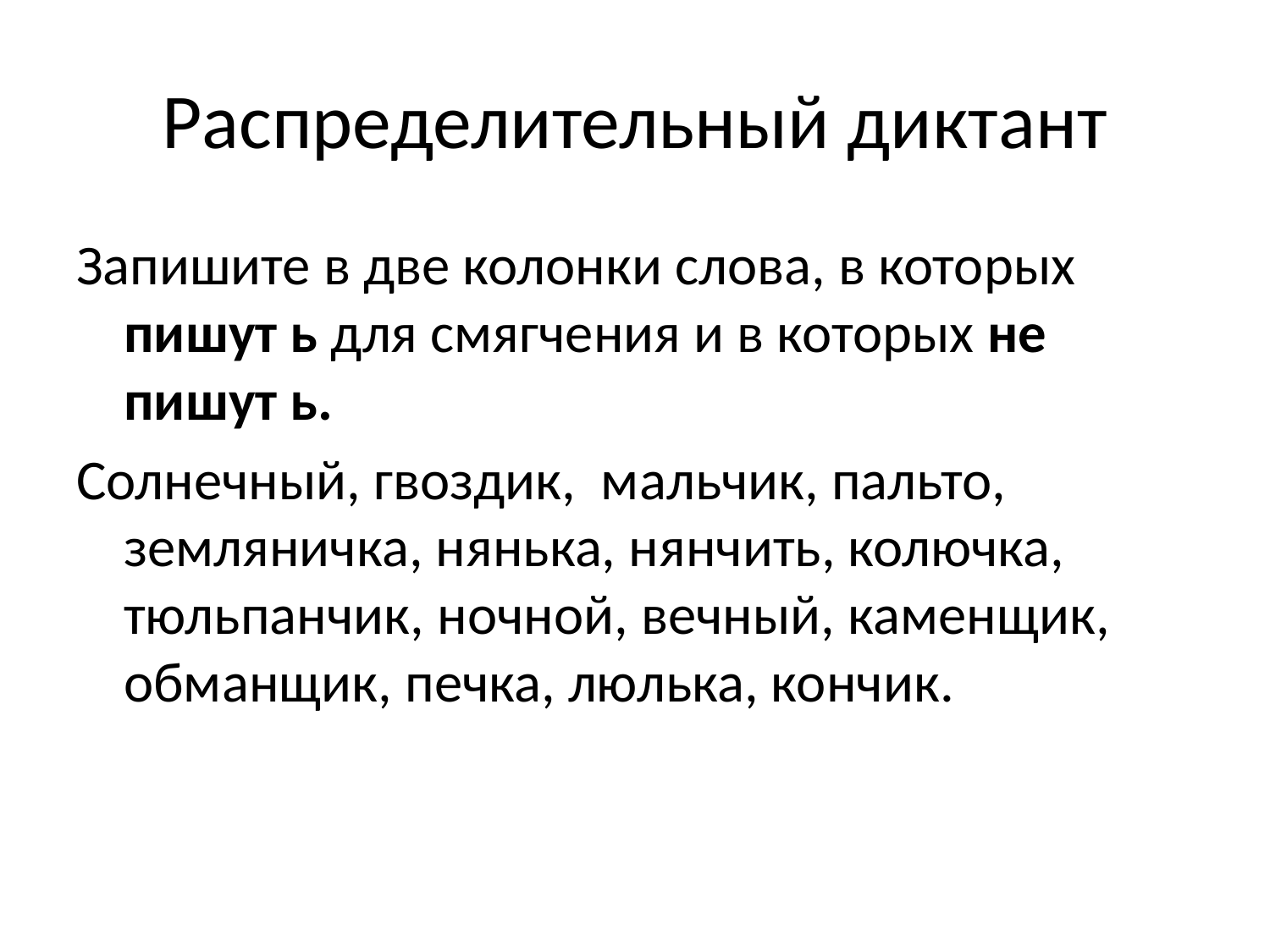

# Распределительный диктант
Запишите в две колонки слова, в которых пишут ь для смягчения и в которых не пишут ь.
Солнечный, гвоздик,  мальчик, пальто, земляничка, нянька, нянчить, колючка,  тюльпанчик, ночной, вечный, каменщик, обманщик, печка, люлька, кончик.